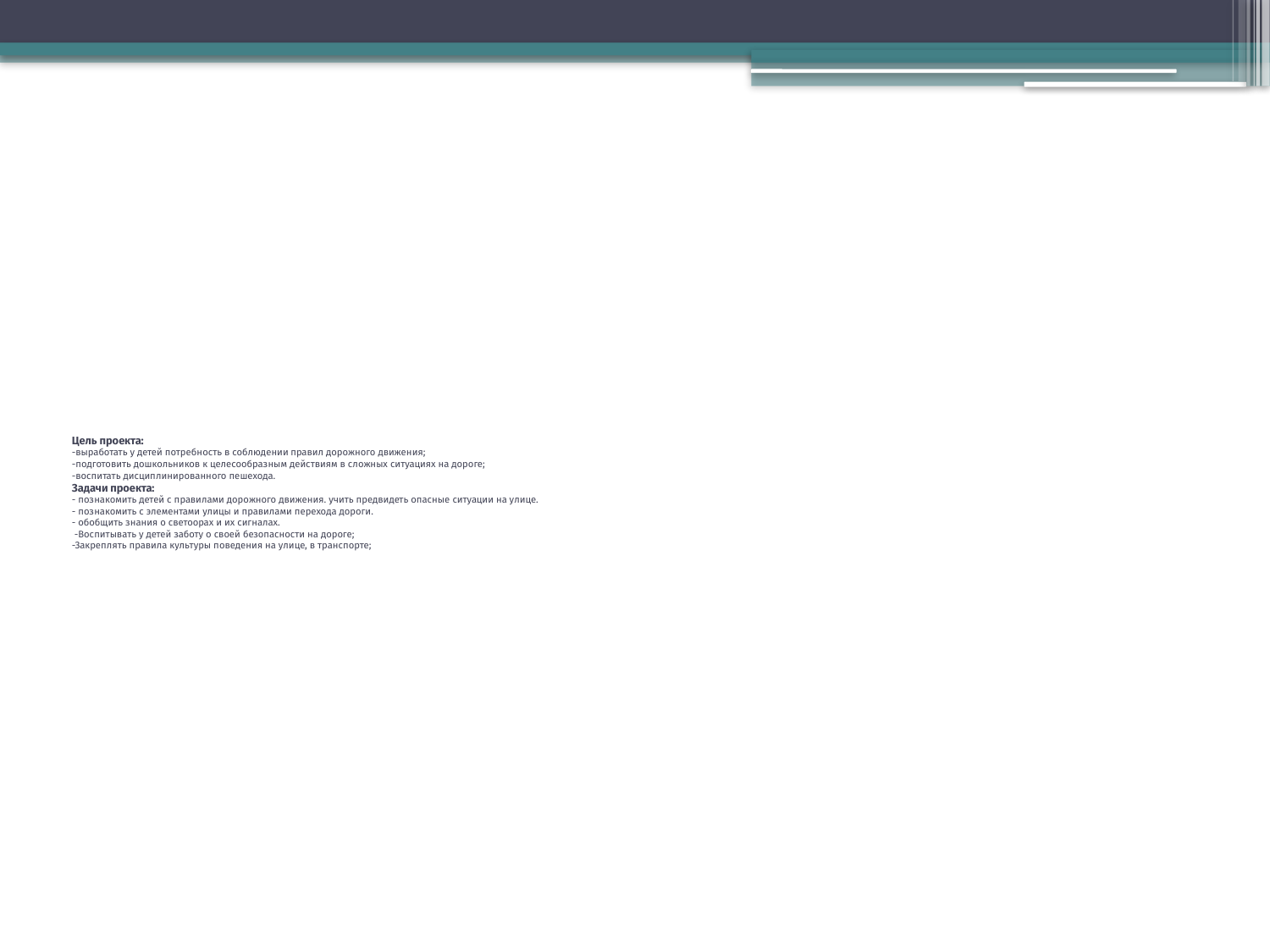

# Цель проекта: -выработать у детей потребность в соблюдении правил дорожного движения; -подготовить дошкольников к целесообразным действиям в сложных ситуациях на дороге; -воспитать дисциплинированного пешехода. Задачи проекта: - познакомить детей с правилами дорожного движения. учить предвидеть опасные ситуации на улице. - познакомить с элементами улицы и правилами перехода дороги. - обобщить знания о светоорах и их сигналах. -Воспитывать у детей заботу о своей безопасности на дороге; -Закреплять правила культуры поведения на улице, в транспорте;